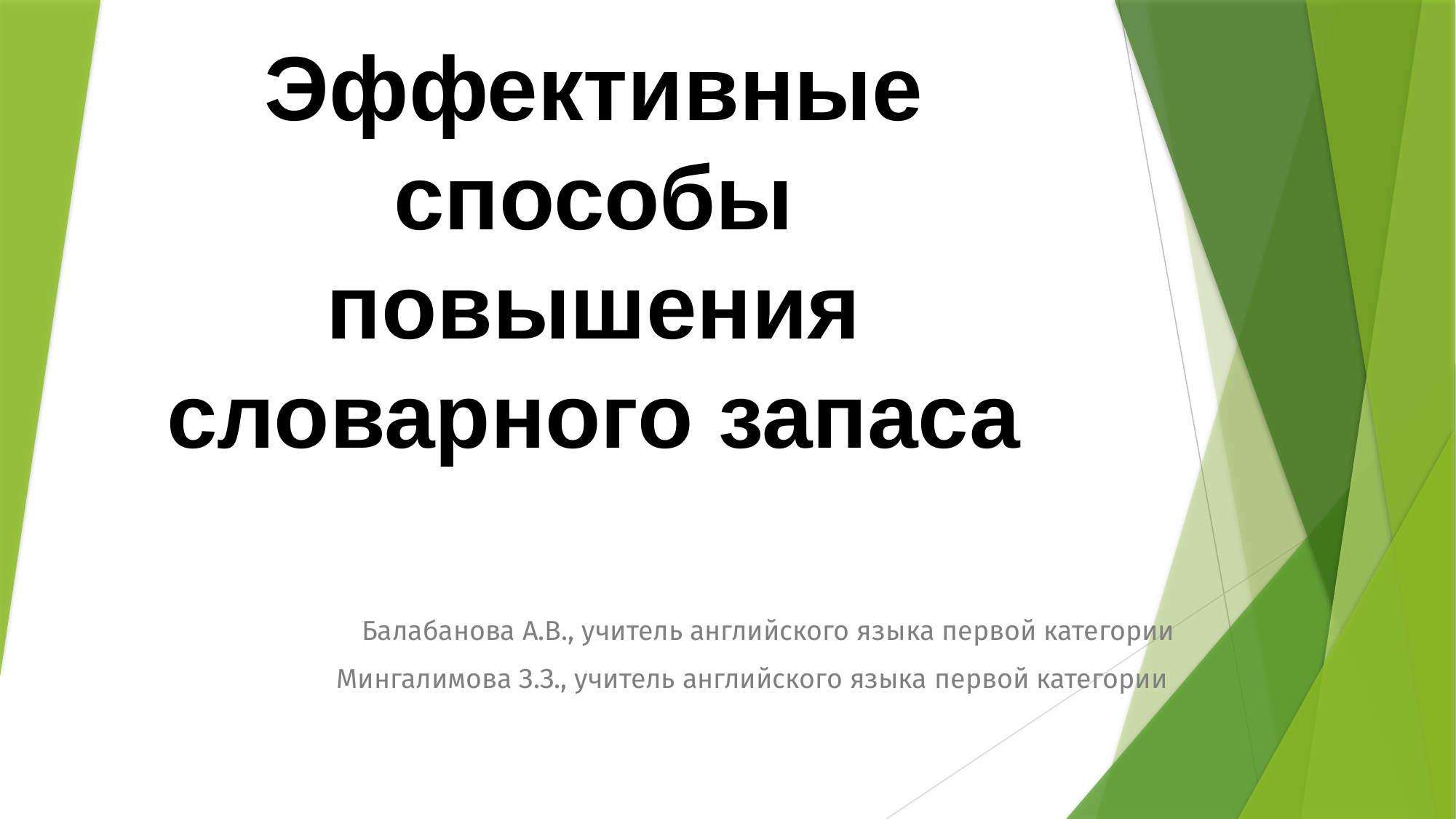

# Эффективные способы повышения словарного запаса
Балабанова А.В., учитель английского языка первой категории
Мингалимова З.З., учитель английского языка первой категории